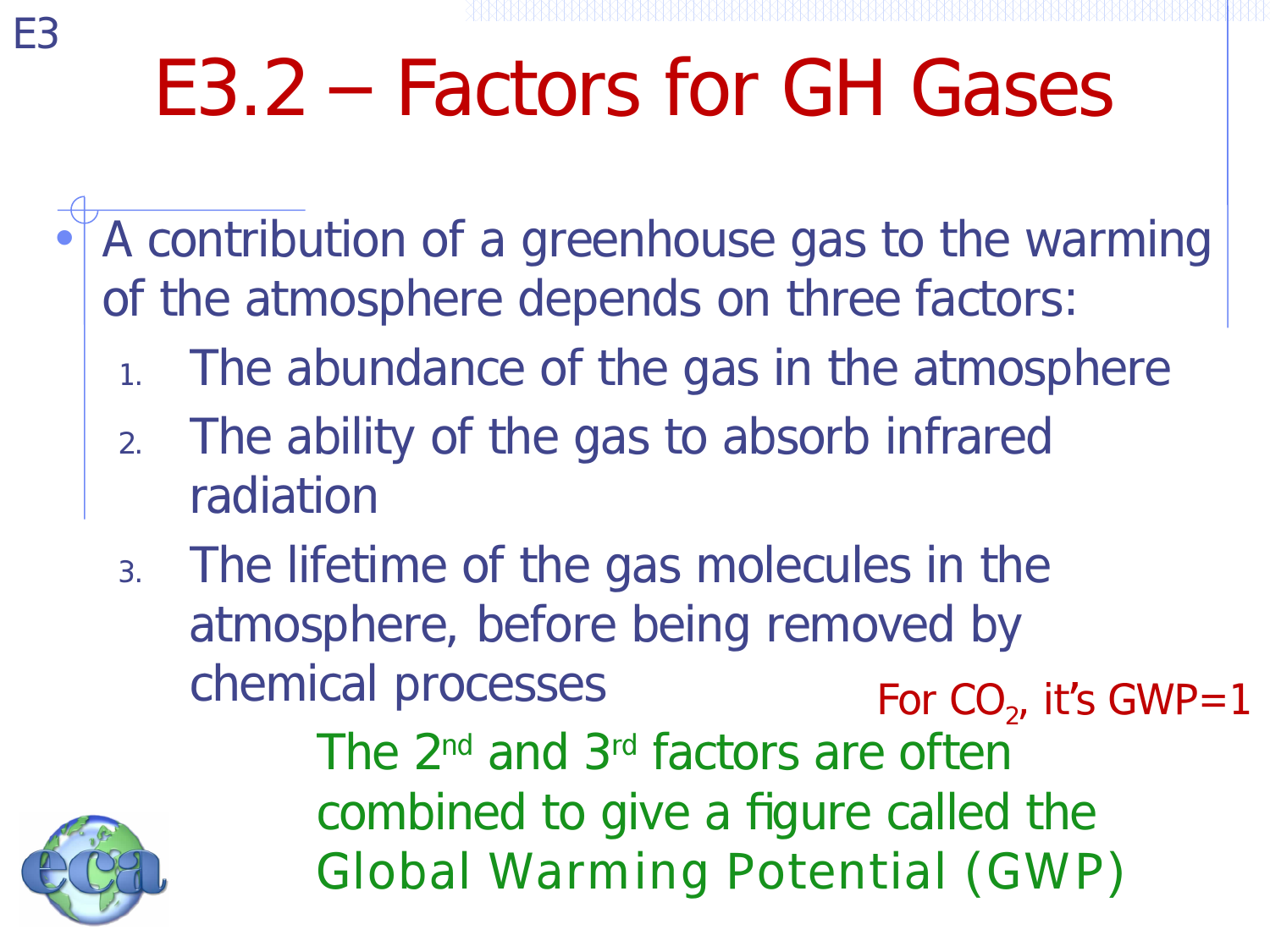

# E3.2 – Factors for GH Gases
A contribution of a greenhouse gas to the warming of the atmosphere depends on three factors:
The abundance of the gas in the atmosphere
The ability of the gas to absorb infrared radiation
The lifetime of the gas molecules in the atmosphere, before being removed by chemical processes
		The 2nd and 3rd factors are often 				combined to give a figure called the 			Global Warming Potential (GWP)

For CO2, it’s GWP=1